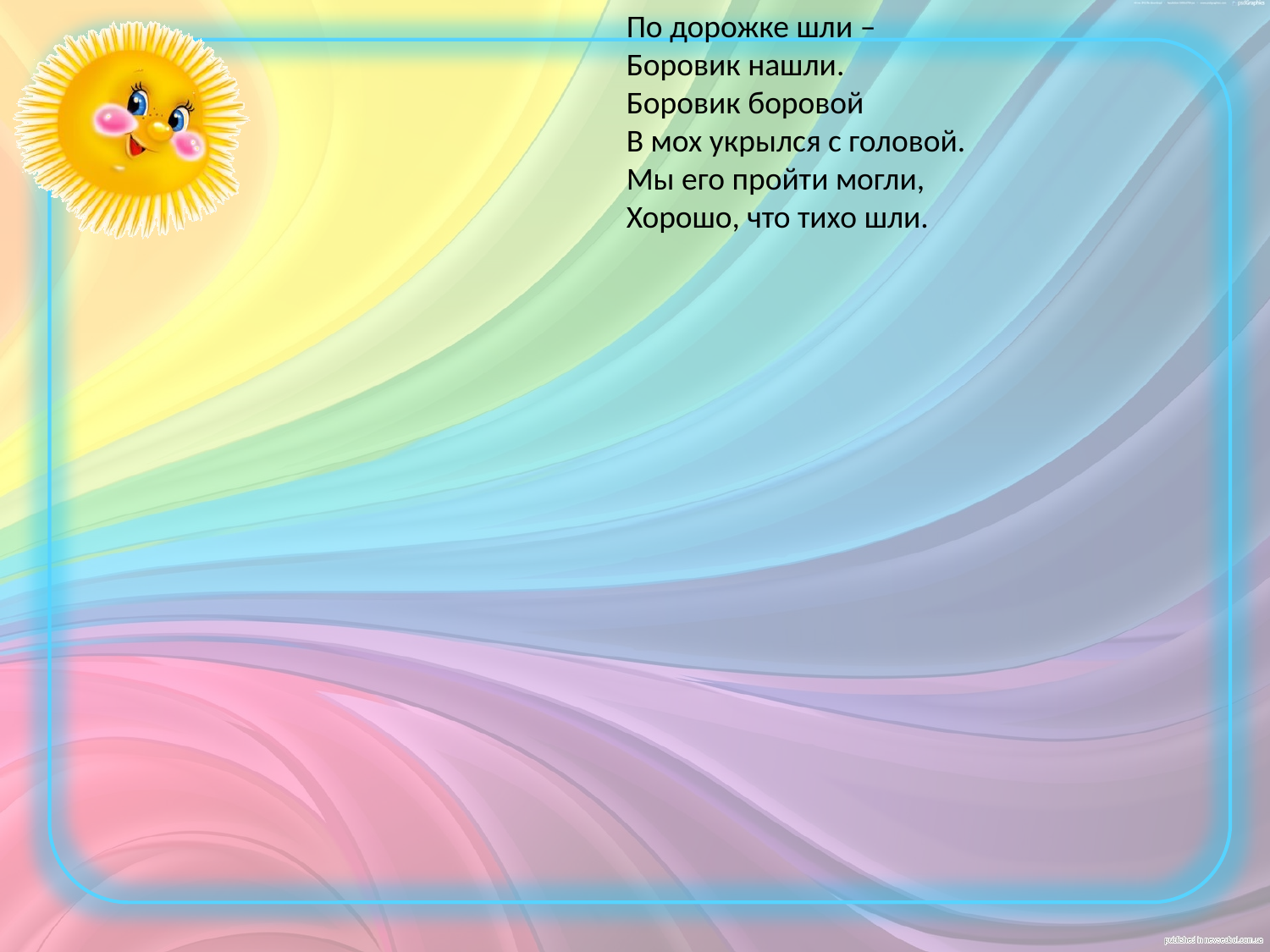

По дорожке шли –
Боровик нашли.
Боровик боровой
В мох укрылся с головой.
Мы его пройти могли,
Хорошо, что тихо шли.